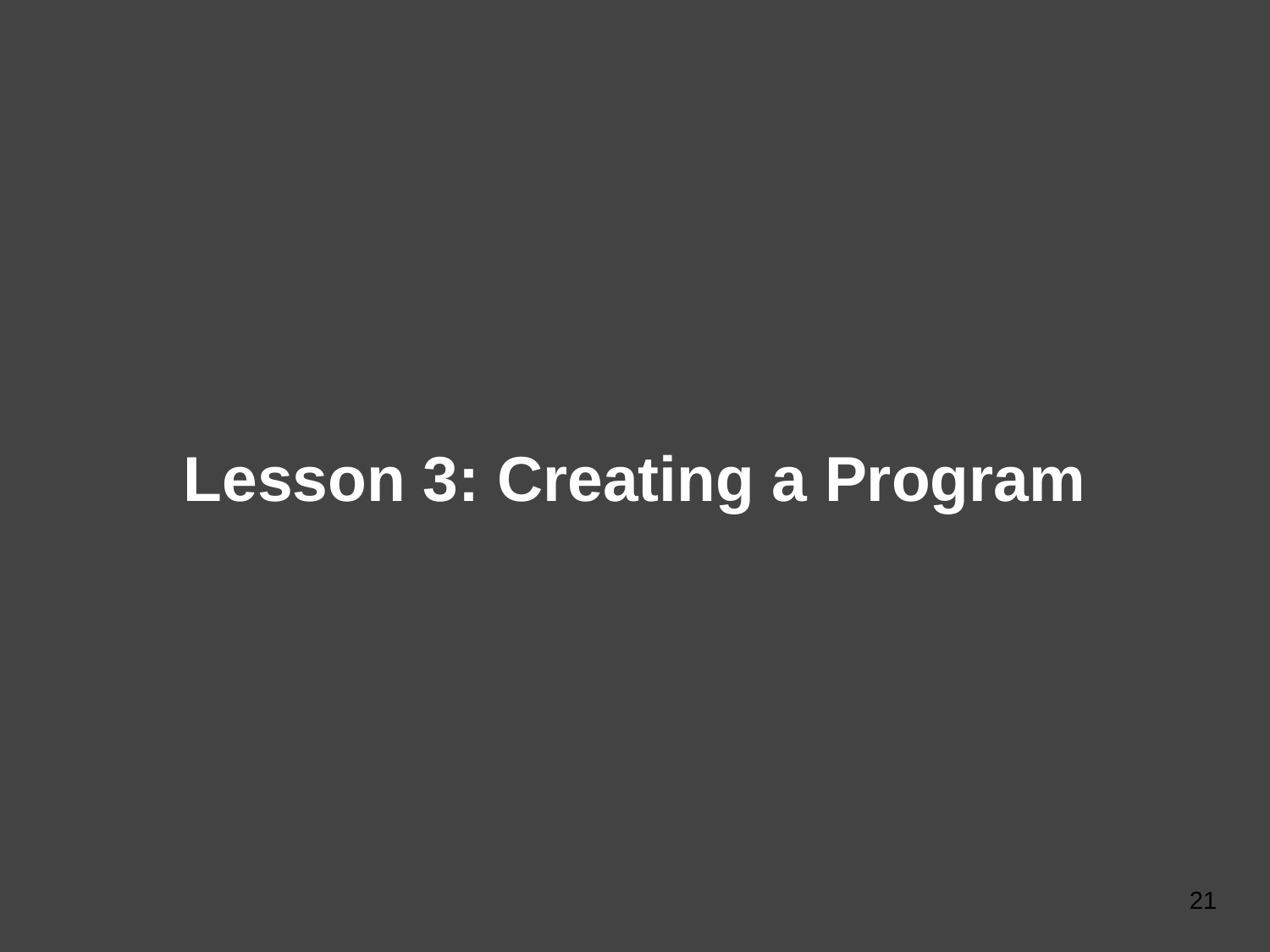

# Lesson 3: Creating a Program
21